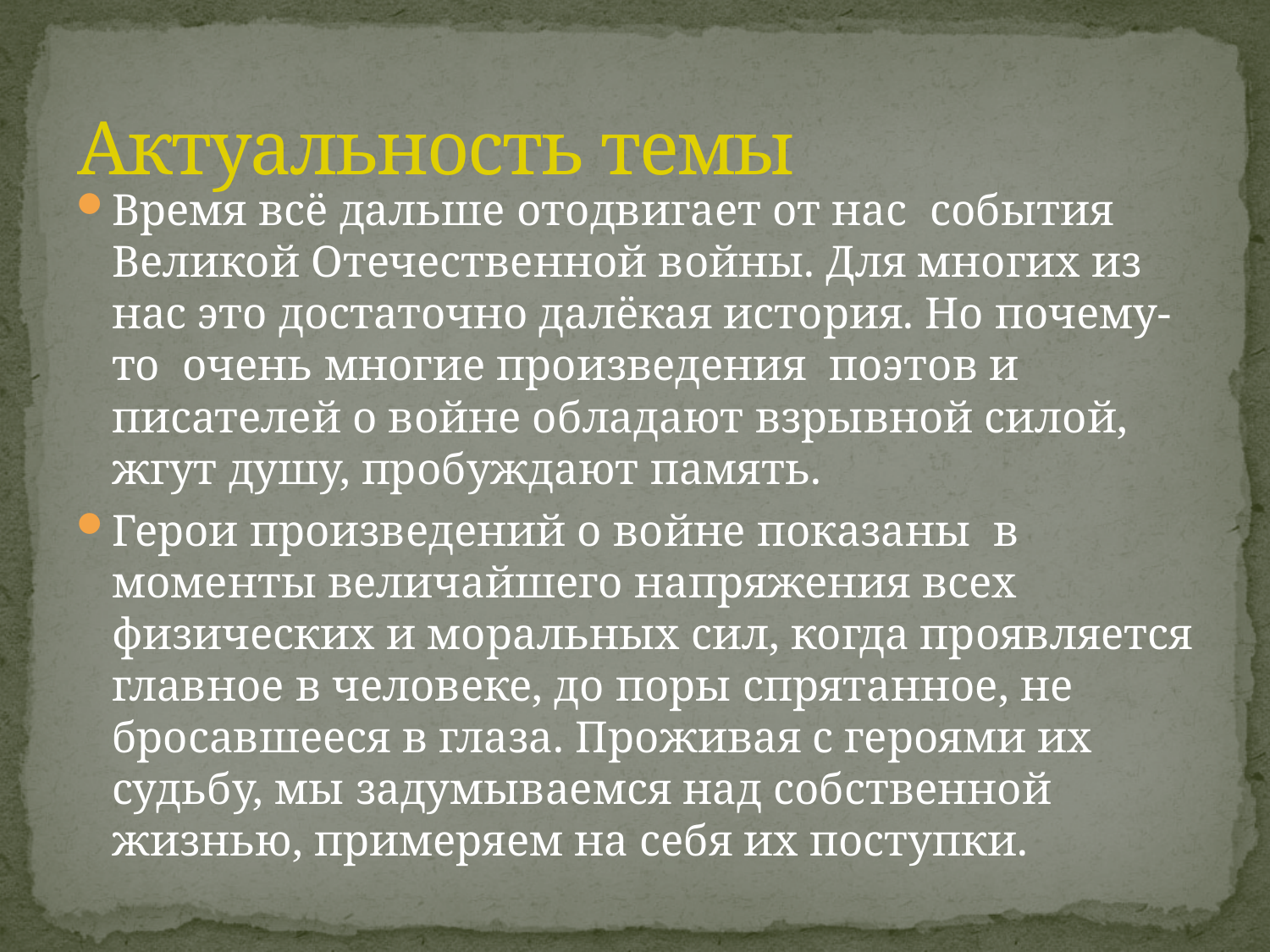

# Актуальность темы
Время всё дальше отодвигает от нас  события Великой Отечественной войны. Для многих из нас это достаточно далёкая история. Но почему- то  очень многие произведения  поэтов и писателей о войне обладают взрывной силой, жгут душу, пробуждают память.
Герои произведений о войне показаны  в моменты величайшего напряжения всех физических и моральных сил, когда проявляется главное в человеке, до поры спрятанное, не бросавшееся в глаза. Проживая с героями их судьбу, мы задумываемся над собственной жизнью, примеряем на себя их поступки.